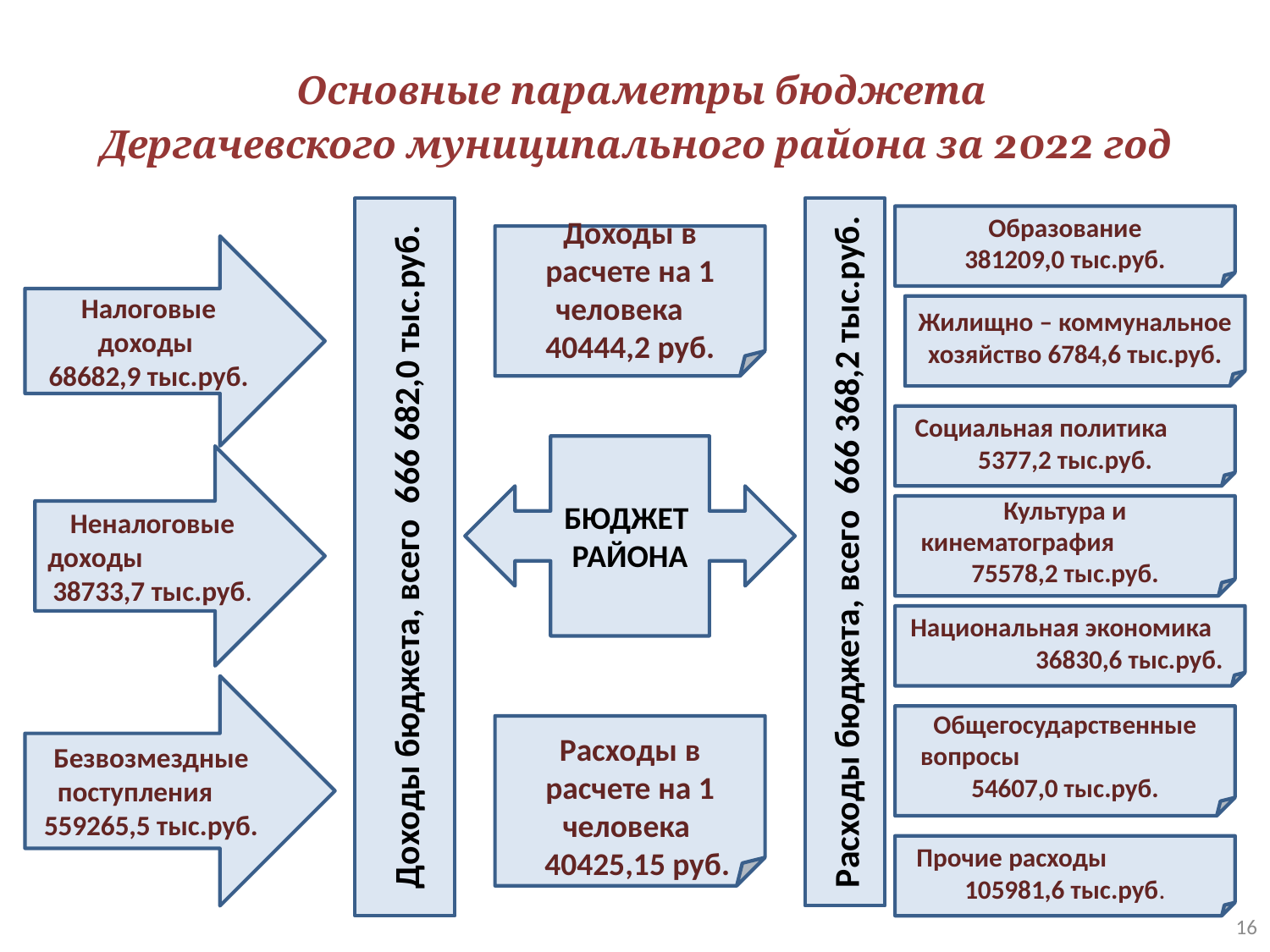

# Основные параметры бюджета Дергачевского муниципального района за 2022 год
Доходы бюджета, всего  666 682,0 тыс.руб.
Расходы бюджета, всего  666 368,2 тыс.руб.

Образование
381209,0 тыс.руб.

Доходы в расчете на 1 человека    40444,2 руб.
Налоговые доходы
68682,9 тыс.руб.

Жилищно – коммунальное хозяйство 6784,6 тыс.руб.

Социальная политика         5377,2 тыс.руб.

БЮДЖЕТ  РАЙОНА
Неналоговые доходы                   38733,7 тыс.руб.

Культура и кинематография                 75578,2 тыс.руб.

Национальная экономика                        36830,6 тыс.руб.

Безвозмездные поступления      559265,5 тыс.руб.

Общегосударственные вопросы                                 54607,0 тыс.руб.

Расходы в расчете на 1 человека
  40425,15 руб.

Прочие расходы                   105981,6 тыс.руб.

14
16